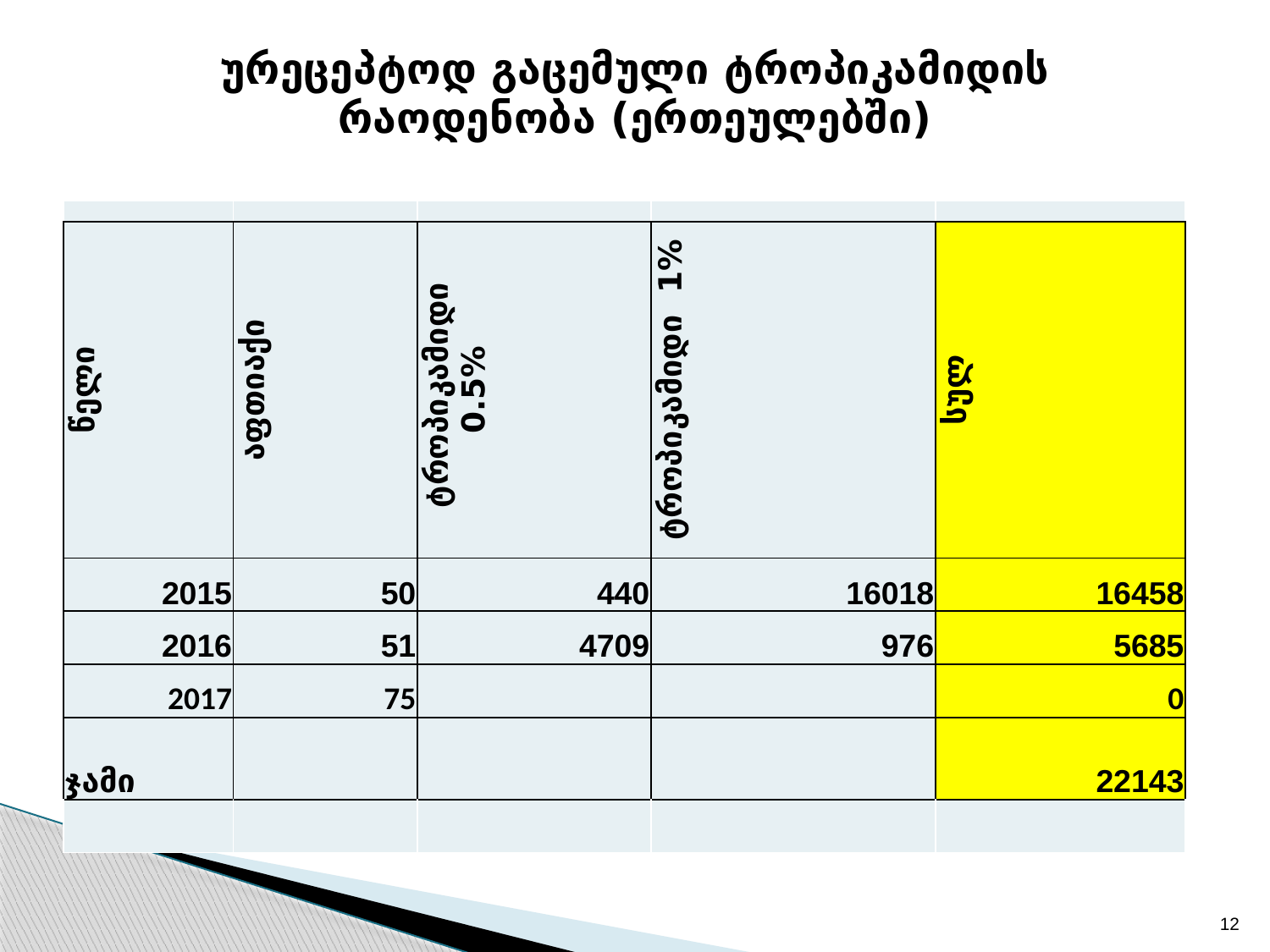

# ურეცეპტოდ გაცემული ტროპიკამიდის რაოდენობა (ერთეულებში)
|  |  |  |  |  |
| --- | --- | --- | --- | --- |
| წელი | აფთიაქი | ტროპიკამიდი 0.5% | ტროპიკამიდი 1% | სულ |
| 2015 | 50 | 440 | 16018 | 16458 |
| 2016 | 51 | 4709 | 976 | 5685 |
| 2017 | 75 |  |  | 0 |
| ჯამი |  |  |  | 22143 |
|  |  |  |  |  |
12